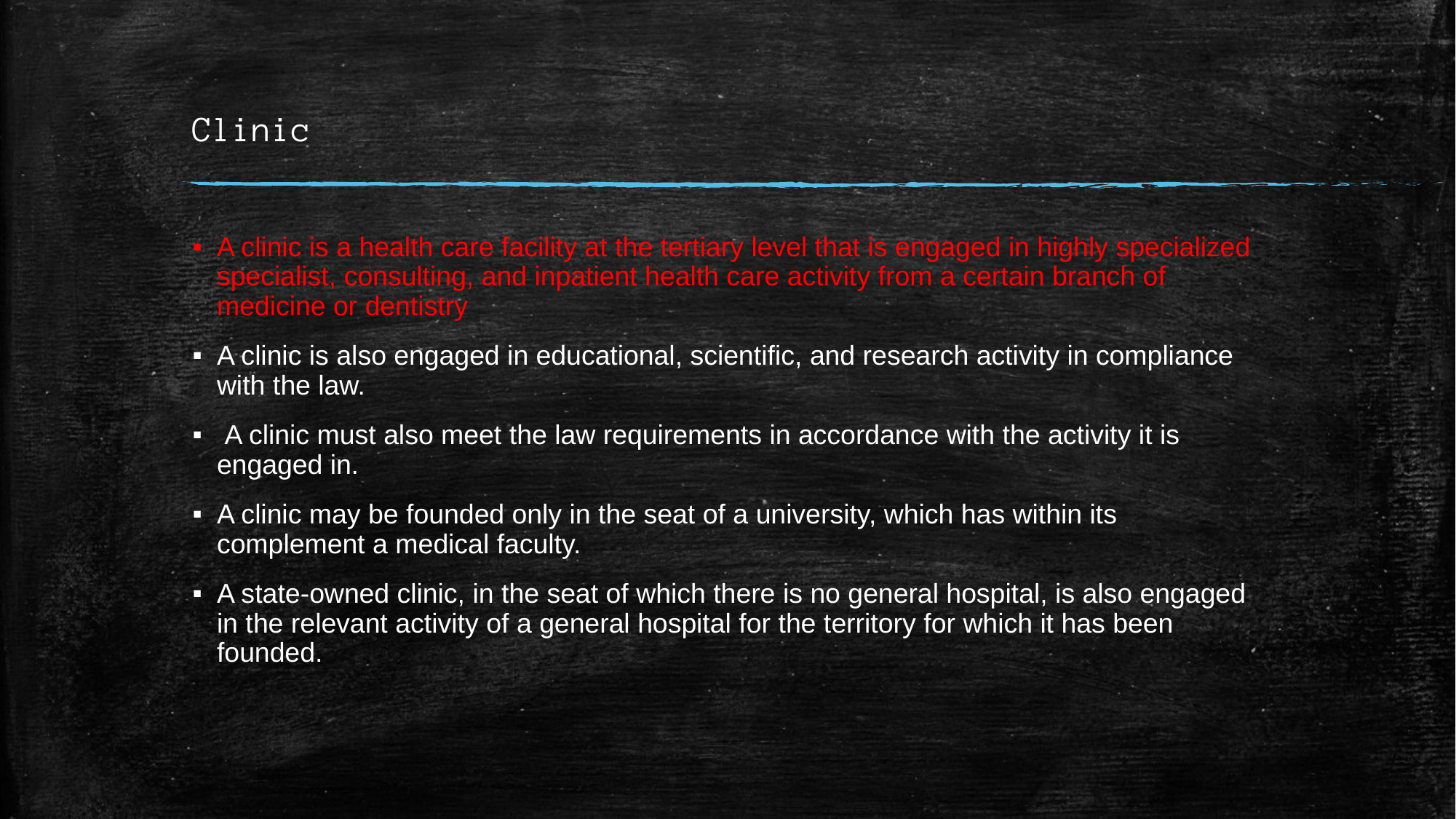

# Clinic
A clinic is a health care facility at the tertiary level that is engaged in highly specialized specialist, consulting, and inpatient health care activity from a certain branch of medicine or dentistry
A clinic is also engaged in educational, scientiﬁc, and research activity in compliance with the law.
 A clinic must also meet the law requirements in accordance with the activity it is engaged in.
A clinic may be founded only in the seat of a university, which has within its complement a medical faculty.
A state-owned clinic, in the seat of which there is no general hospital, is also engaged in the relevant activity of a general hospital for the territory for which it has been founded.